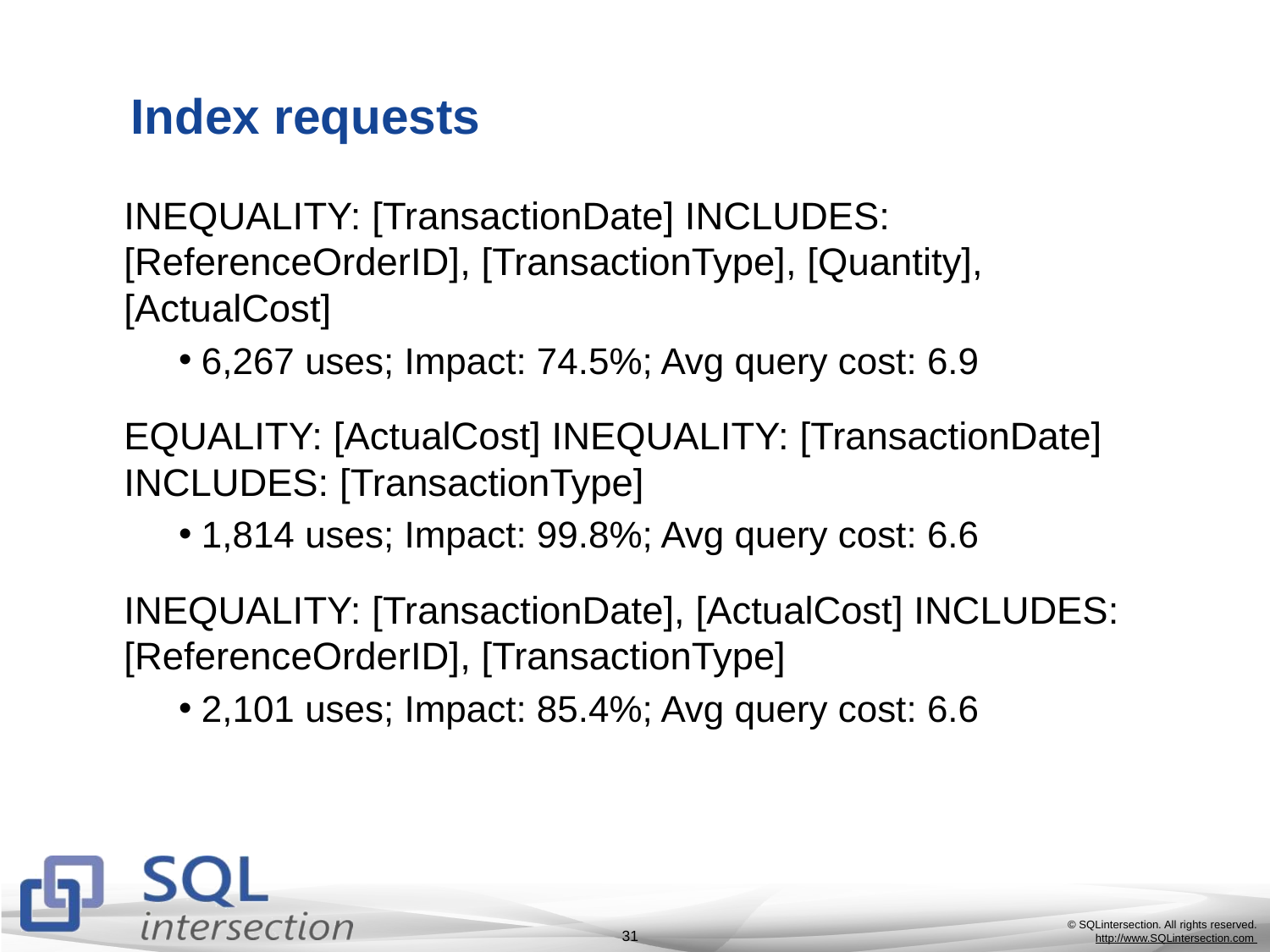

# Index requests
INEQUALITY: [TransactionDate] INCLUDES: [ReferenceOrderID], [TransactionType], [Quantity], [ActualCost]
6,267 uses; Impact: 74.5%; Avg query cost: 6.9
EQUALITY: [ActualCost] INEQUALITY: [TransactionDate] INCLUDES: [TransactionType]
1,814 uses; Impact: 99.8%; Avg query cost: 6.6
INEQUALITY: [TransactionDate], [ActualCost] INCLUDES: [ReferenceOrderID], [TransactionType]
2,101 uses; Impact: 85.4%; Avg query cost: 6.6